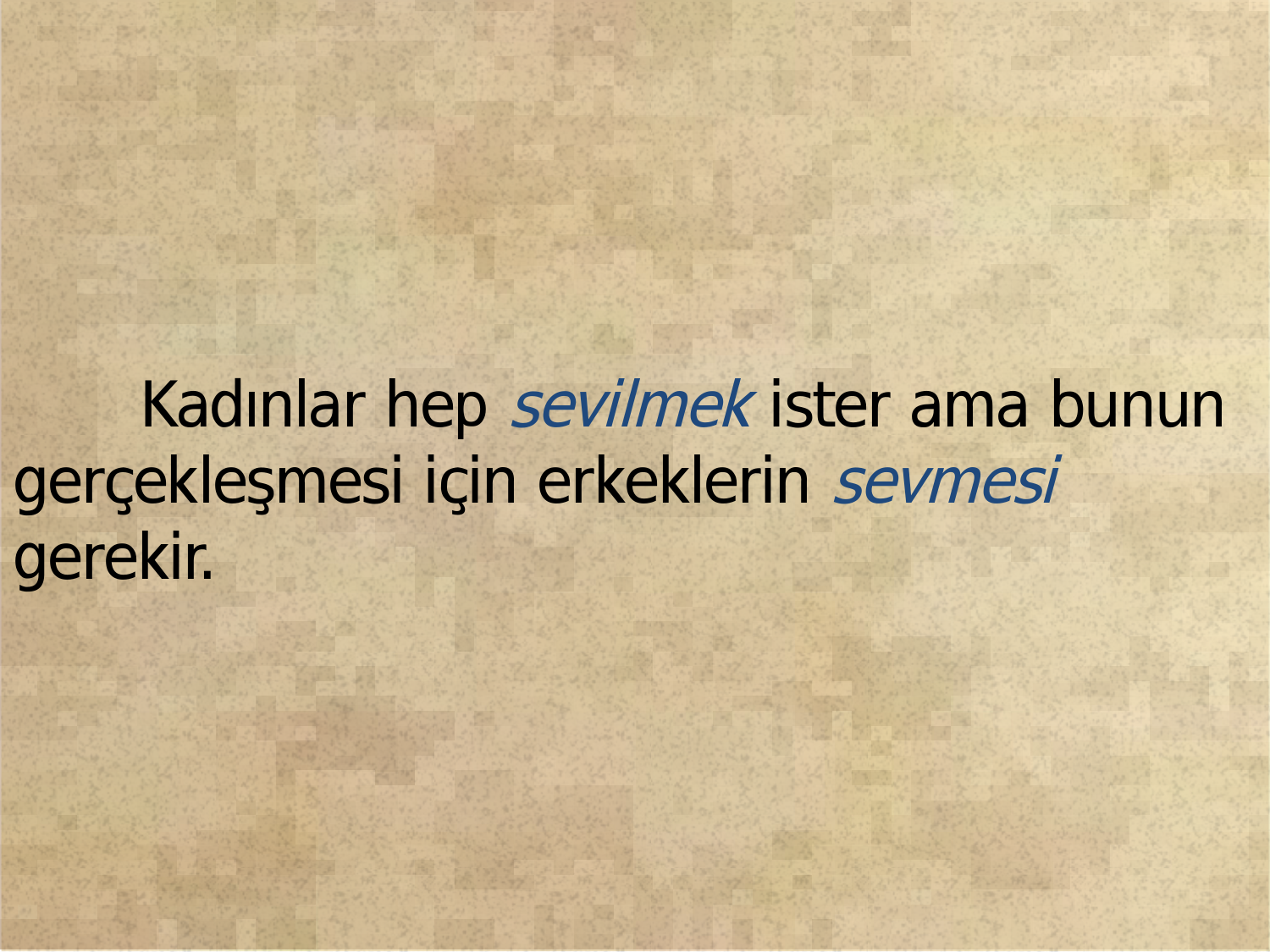

Kadınlar hep sevilmek ister ama bunun gerçekleşmesi için erkeklerin sevmesi gerekir.